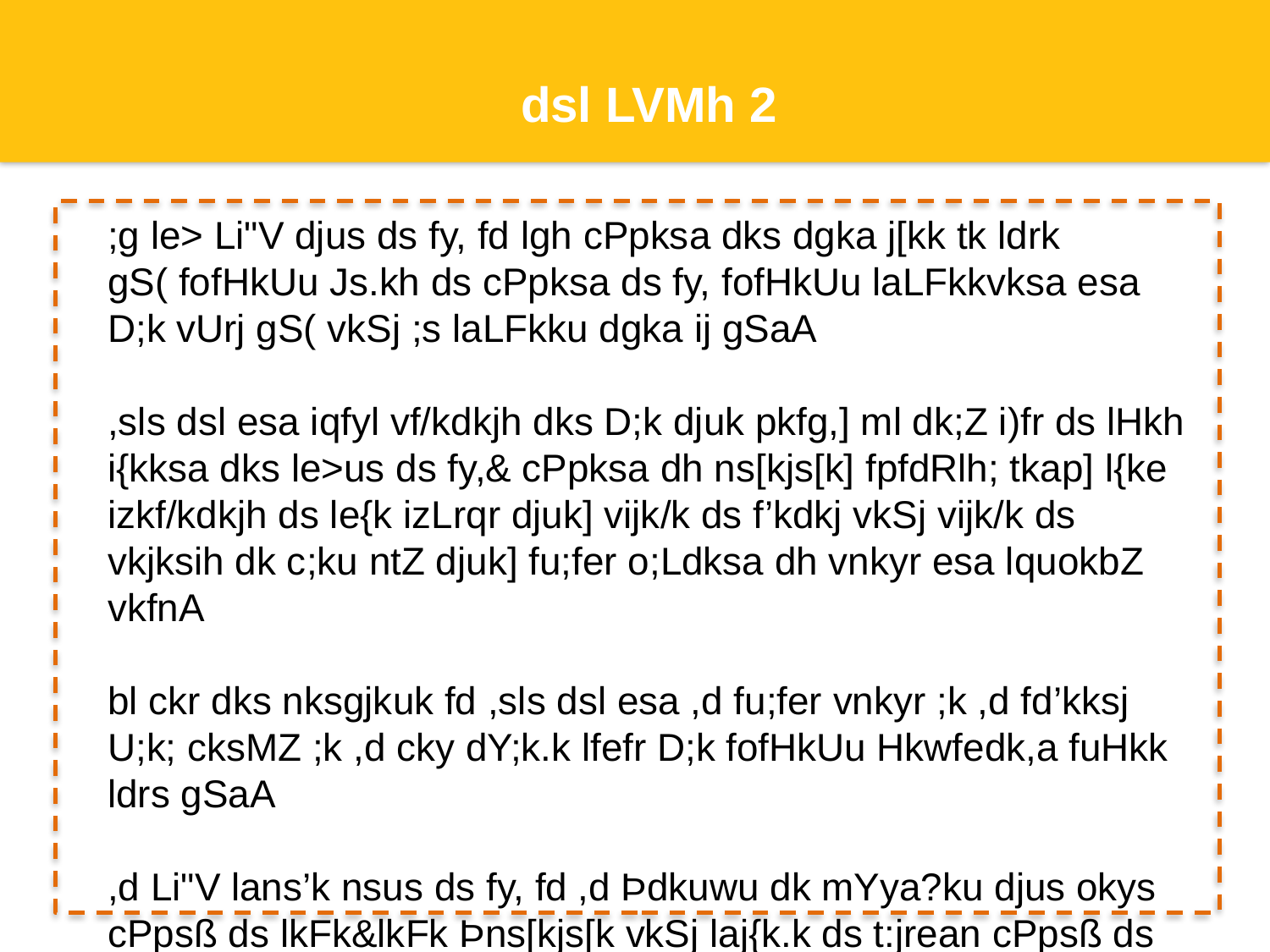

dsl LVMh 2

;g le> Li"V djus ds fy, fd lgh cPpksa dks dgka j[kk tk ldrk gS( fofHkUu Js.kh ds cPpksa ds fy, fofHkUu laLFkkvksa esa D;k vUrj gS( vkSj ;s laLFkku dgka ij gSaA

,sls dsl esa iqfyl vf/kdkjh dks D;k djuk pkfg,] ml dk;Z i)fr ds lHkh i{kksa dks le>us ds fy,& cPpksa dh ns[kjs[k] fpfdRlh; tkap] l{ke izkf/kdkjh ds le{k izLrqr djuk] vijk/k ds f’kdkj vkSj vijk/k ds vkjksih dk c;ku ntZ djuk] fu;fer o;Ldksa dh vnkyr esa lquokbZ vkfnA

bl ckr dks nksgjkuk fd ,sls dsl esa ,d fu;fer vnkyr ;k ,d fd’kksj U;k; cksMZ ;k ,d cky dY;k.k lfefr D;k fofHkUu Hkwfedk,a fuHkk ldrs gSaA

,d Li"V lans’k nsus ds fy, fd ,d Þdkuwu dk mYya?ku djus okys cPpsß ds lkFk&lkFk Þns[kjs[k vkSj laj{k.k ds t:jrean cPpsß ds iquokZl ;k ?kj okilh dk vf/kdkj fd’kksj U;k; dkuwu ds vUrxZr xfBr laLFkkvksa tSls fd’kksj U;k; cksMZ ;k cky dY;k.k lfefr ¼tSlk Hkh dsl gks½ esa fufgr gSA